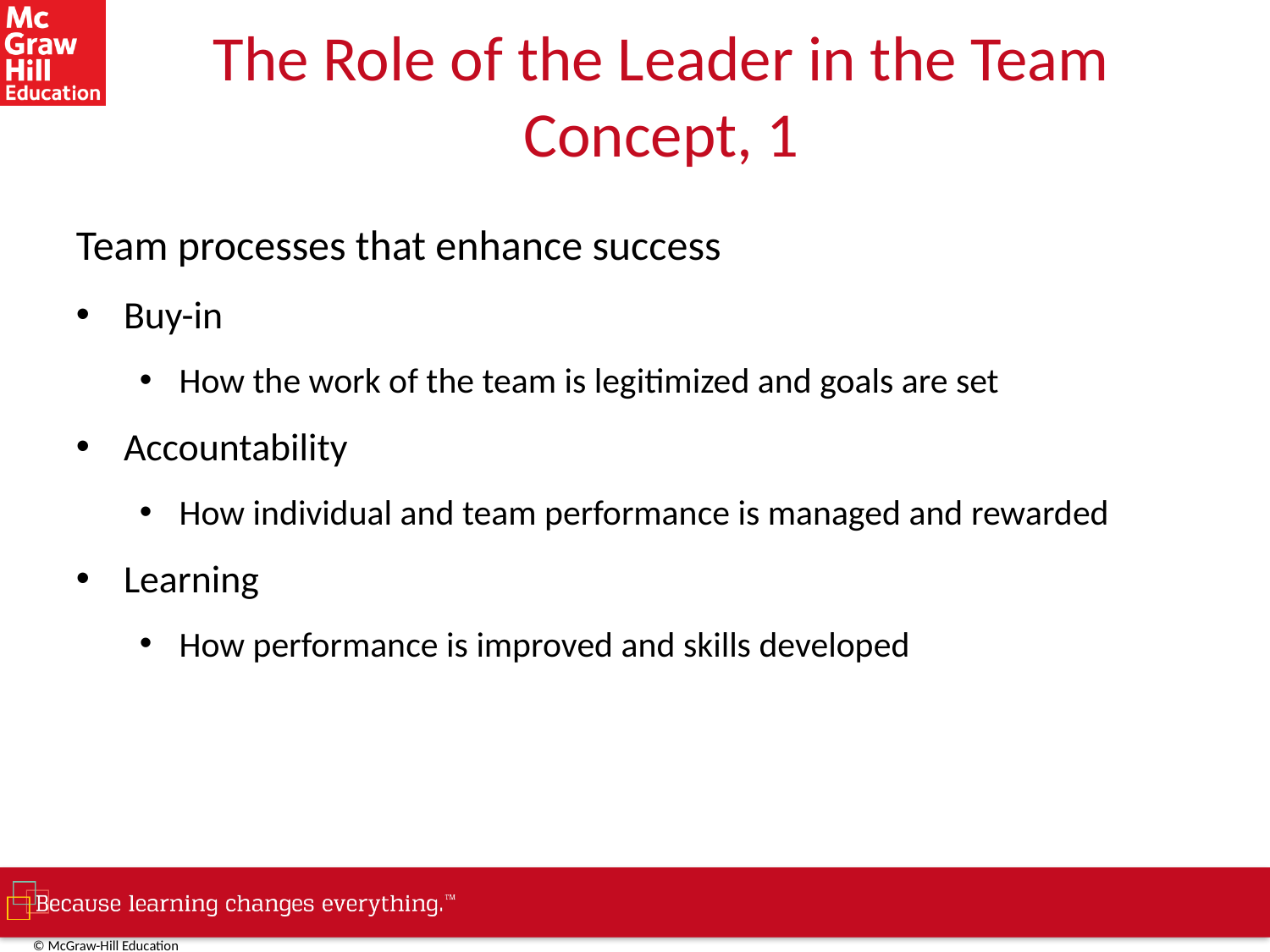

# The Role of the Leader in the Team Concept, 1
Team processes that enhance success
Buy-in
How the work of the team is legitimized and goals are set
Accountability
How individual and team performance is managed and rewarded
Learning
How performance is improved and skills developed